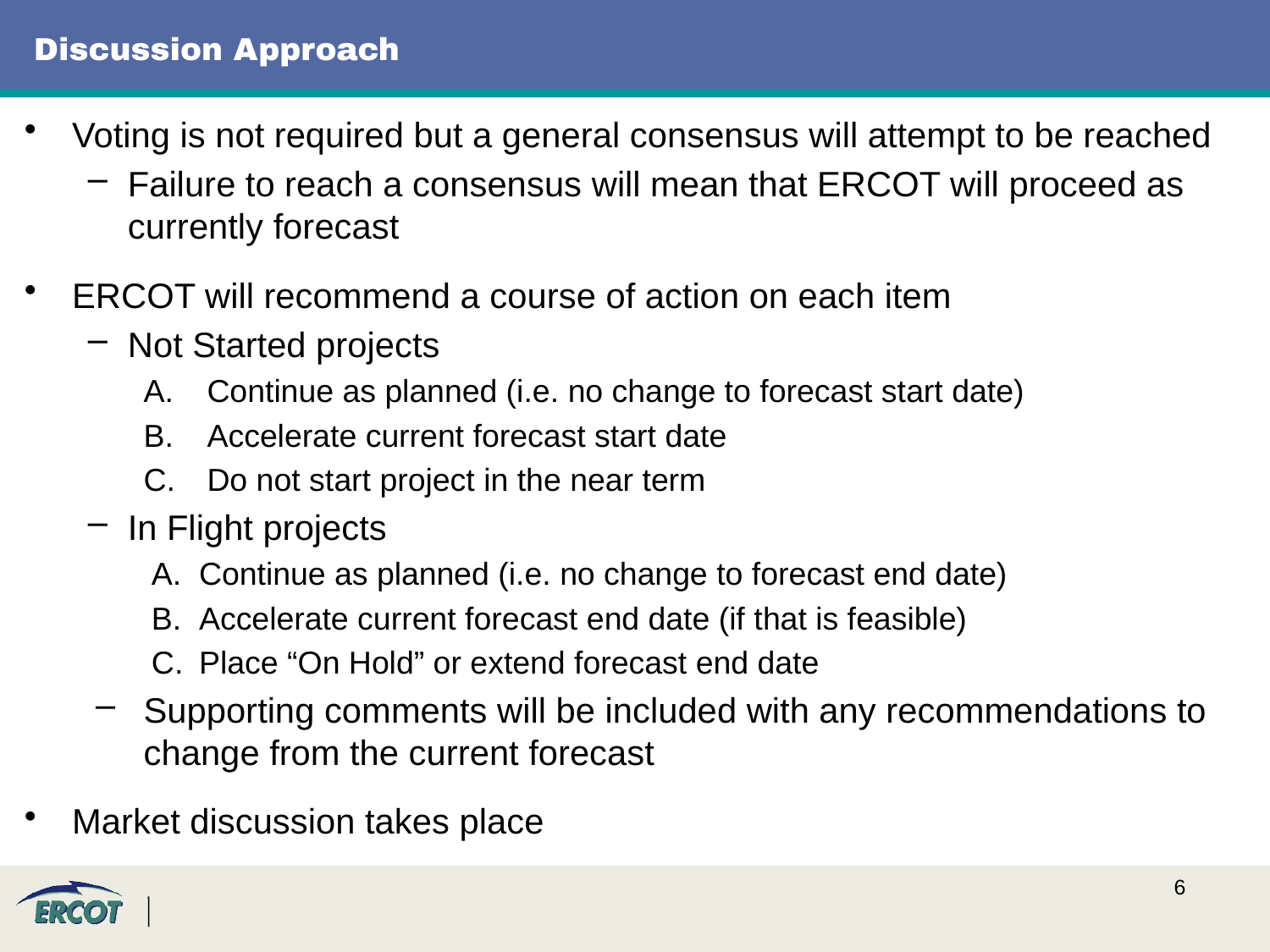

# Discussion Approach
Voting is not required but a general consensus will attempt to be reached
Failure to reach a consensus will mean that ERCOT will proceed as currently forecast

ERCOT will recommend a course of action on each item
Not Started projects
Continue as planned (i.e. no change to forecast start date)
Accelerate current forecast start date
Do not start project in the near term
In Flight projects
Continue as planned (i.e. no change to forecast end date)
Accelerate current forecast end date (if that is feasible)
Place “On Hold” or extend forecast end date
Supporting comments will be included with any recommendations to change from the current forecast

Market discussion takes place